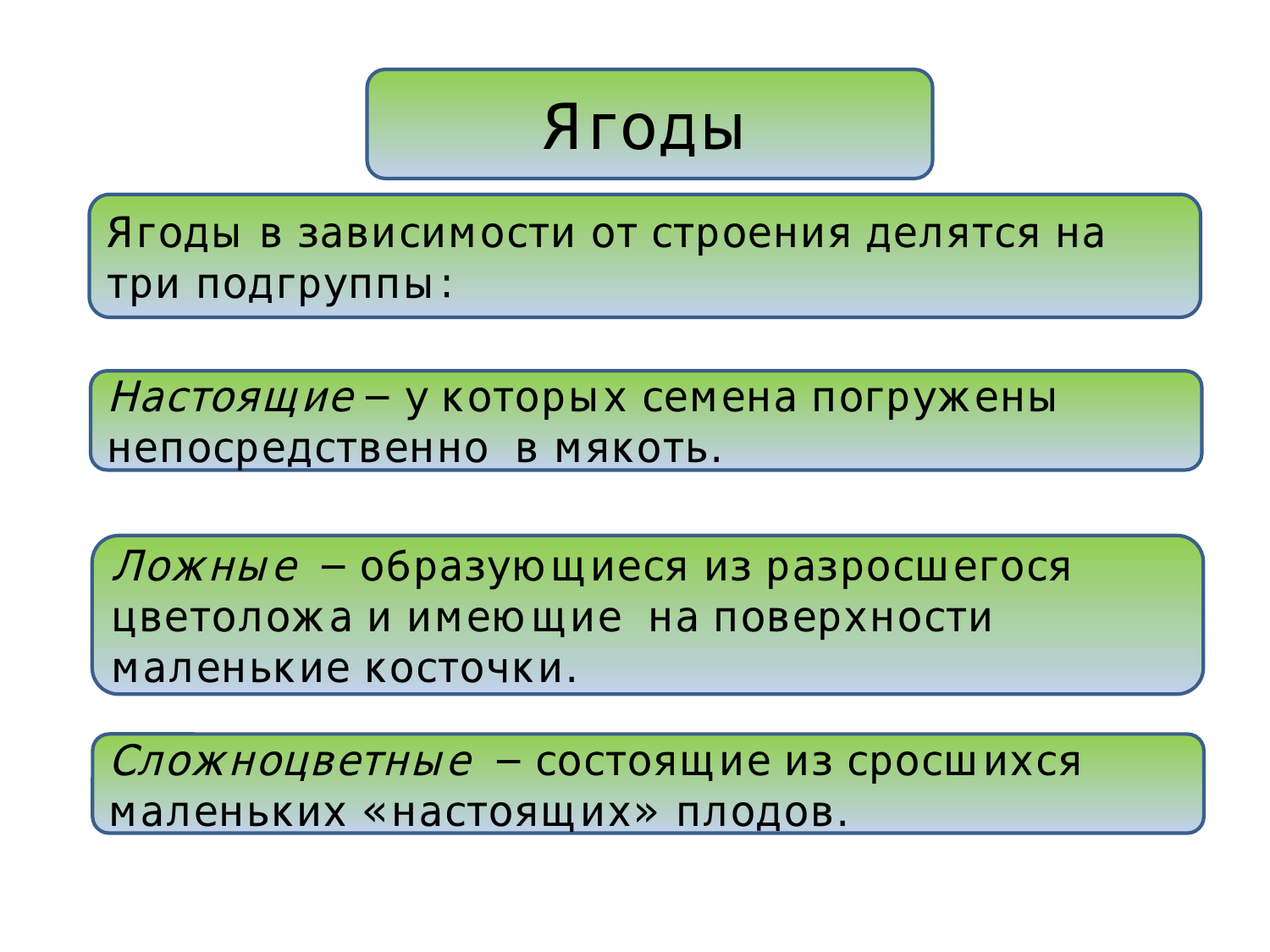

Ягоды
Ягоды в зависимости от строения делятся на три подгруппы:
Настоящие – у которых семена погружены непосредственно  в мякоть.
Ложные  – образующиеся из разросшегося цветоложа и имеющие  на поверхности маленькие косточки.
Сложноцветные  – состоящие из сросшихся  маленьких «настоящих» плодов.